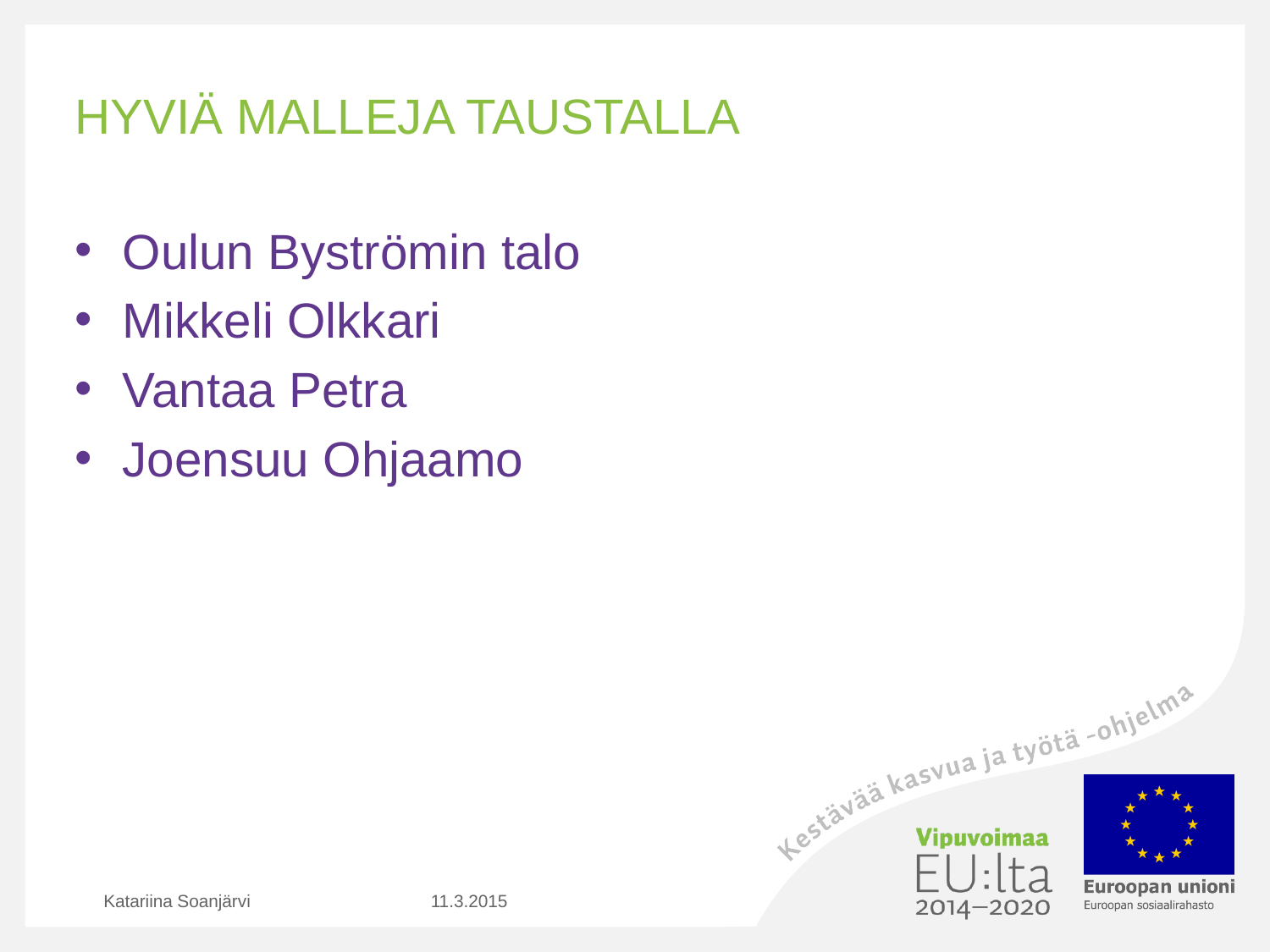

# Hyviä malleja taustalla
Oulun Byströmin talo
Mikkeli Olkkari
Vantaa Petra
Joensuu Ohjaamo
Katariina Soanjärvi
11.3.2015